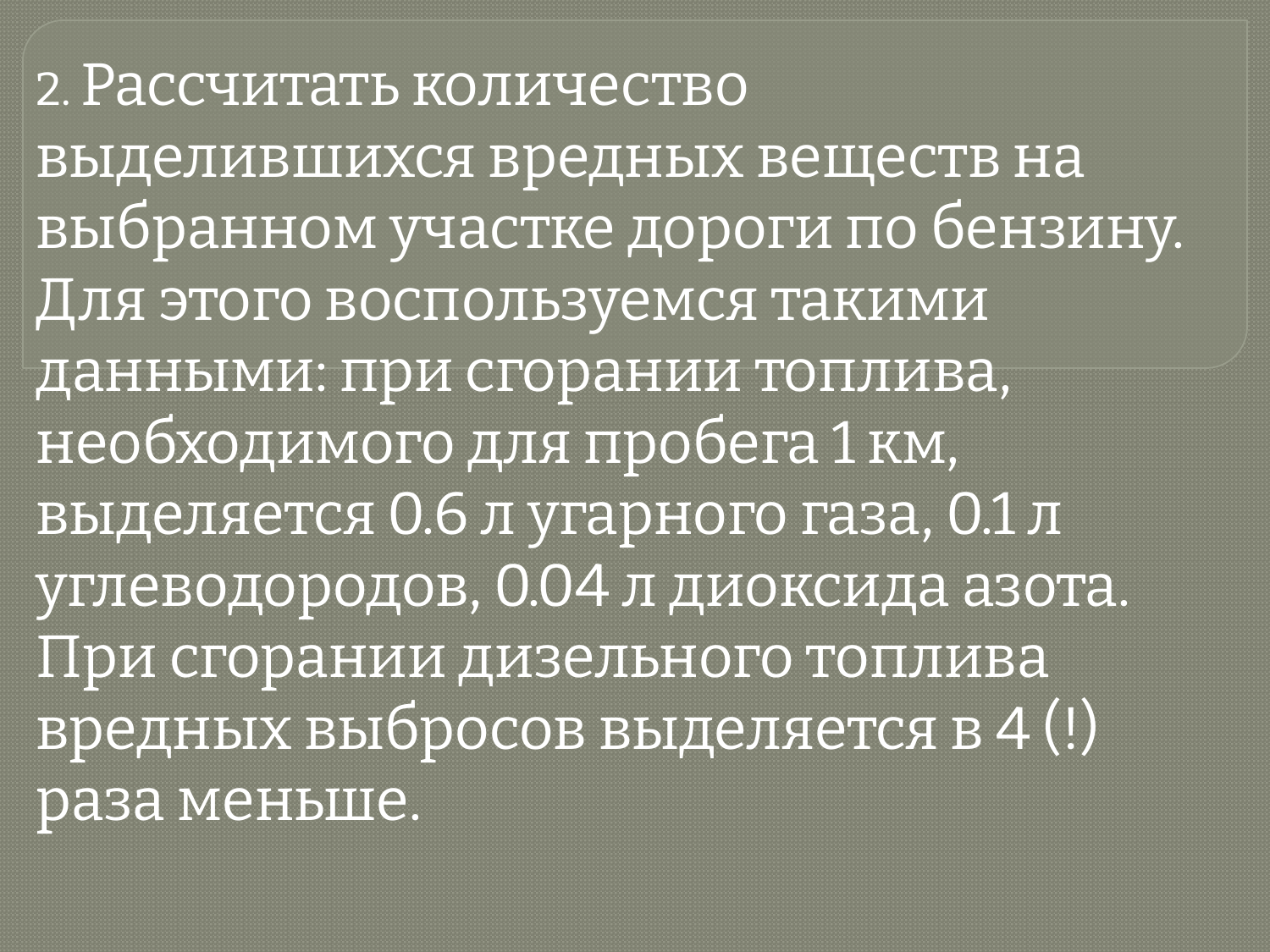

2. Рассчитать количество выделившихся вредных веществ на выбранном участке дороги по бензину. Для этого воспользуемся такими данными: при сгорании топлива, необходимого для пробега 1 км, выделяется 0.6 л угарного газа, 0.1 л углеводородов, 0.04 л диоксида азота. При сгорании дизельного топлива вредных выбросов выделяется в 4 (!) раза меньше.